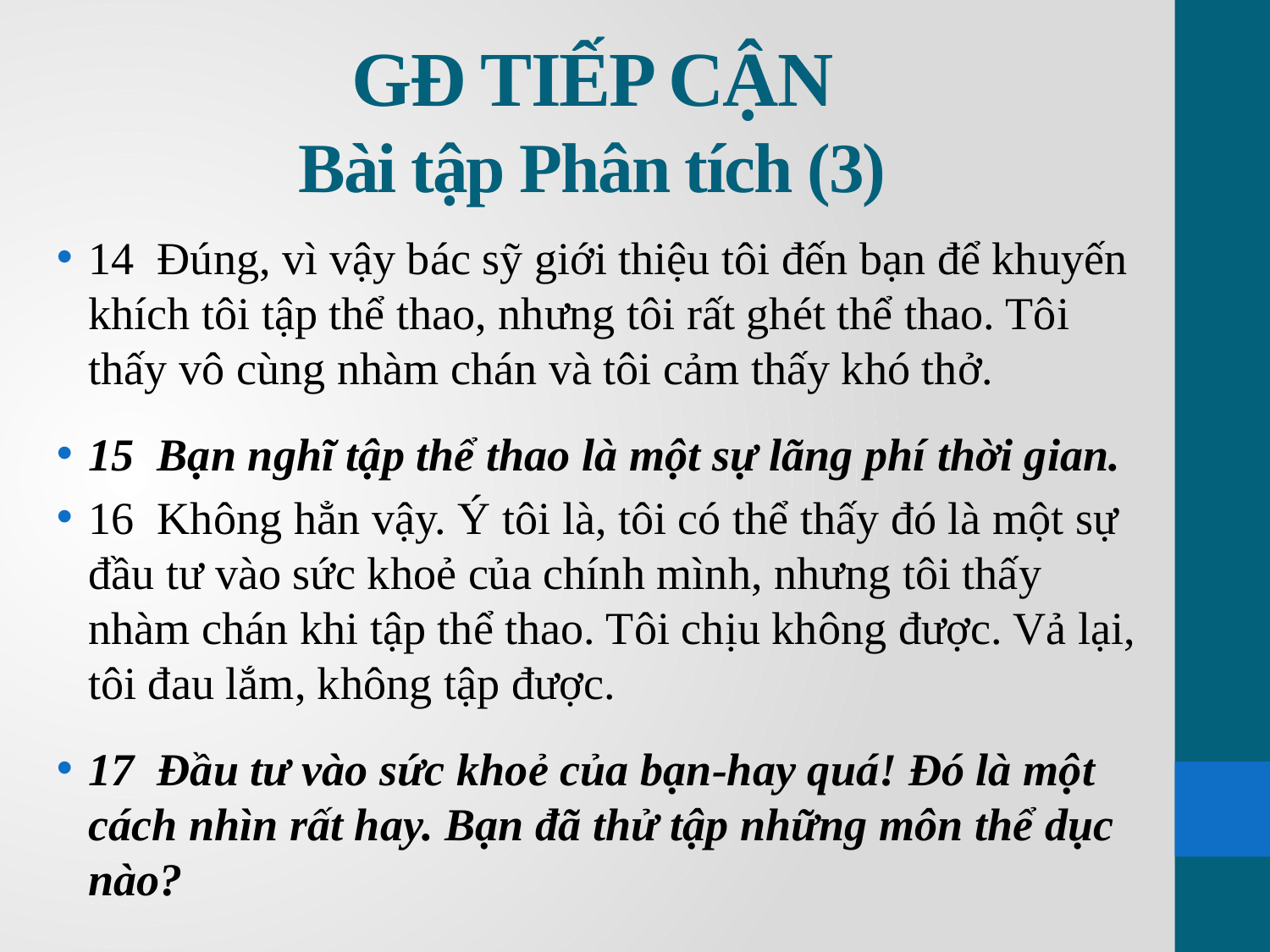

# GĐ TIẾP CẬN Bài tập Phân tích (3)
14  Đúng, vì vậy bác sỹ giới thiệu tôi đến bạn để khuyến khích tôi tập thể thao, nhưng tôi rất ghét thể thao. Tôi thấy vô cùng nhàm chán và tôi cảm thấy khó thở.

15  Bạn nghĩ tập thể thao là một sự lãng phí thời gian.
16  Không hẳn vậy. Ý tôi là, tôi có thể thấy đó là một sự đầu tư vào sức khoẻ của chính mình, nhưng tôi thấy nhàm chán khi tập thể thao. Tôi chịu không được. Vả lại, tôi đau lắm, không tập được.

17  Đầu tư vào sức khoẻ của bạn-hay quá! Đó là một cách nhìn rất hay. Bạn đã thử tập những môn thể dục nào?